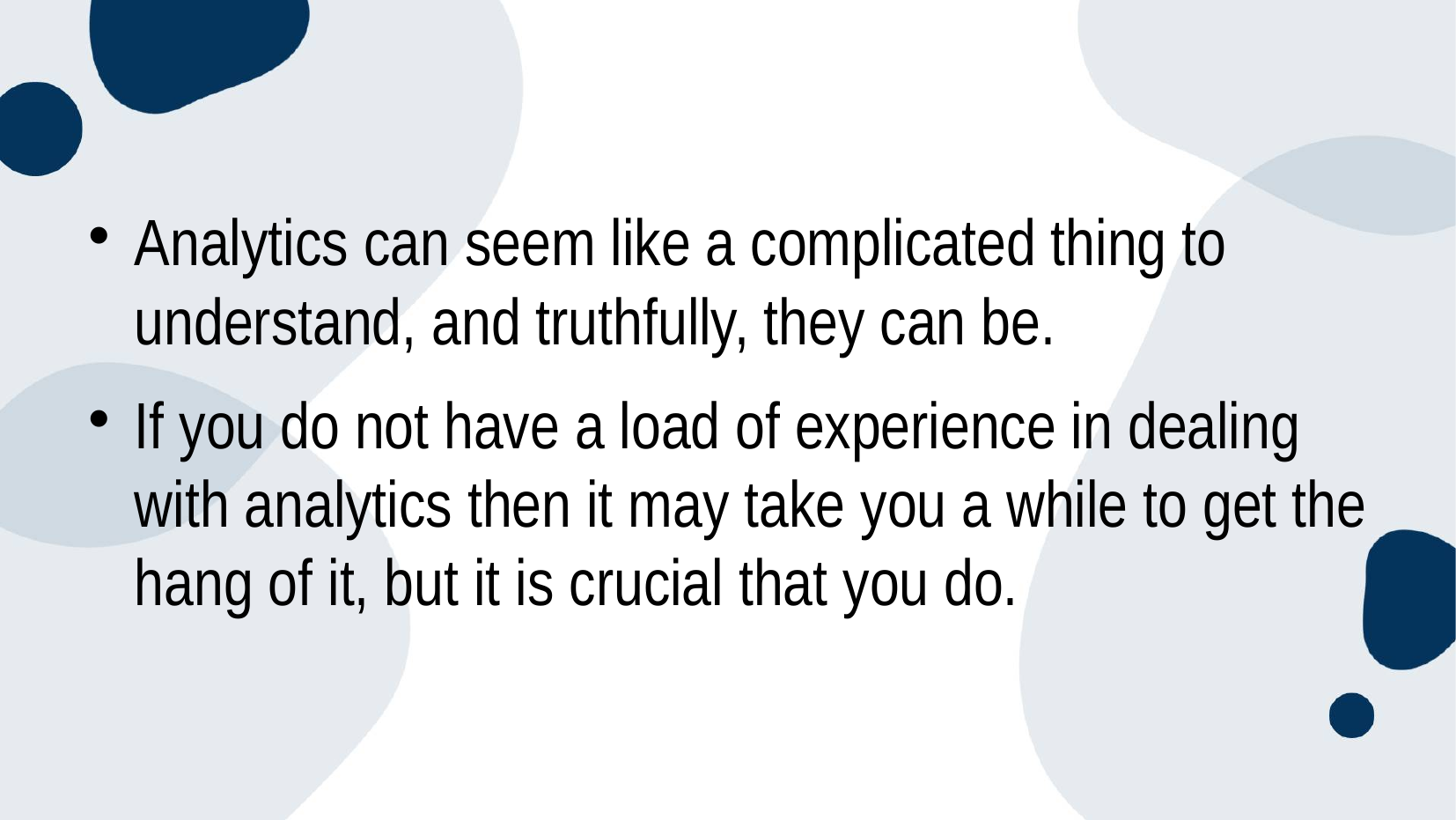

Analytics can seem like a complicated thing to understand, and truthfully, they can be.
If you do not have a load of experience in dealing with analytics then it may take you a while to get the hang of it, but it is crucial that you do.